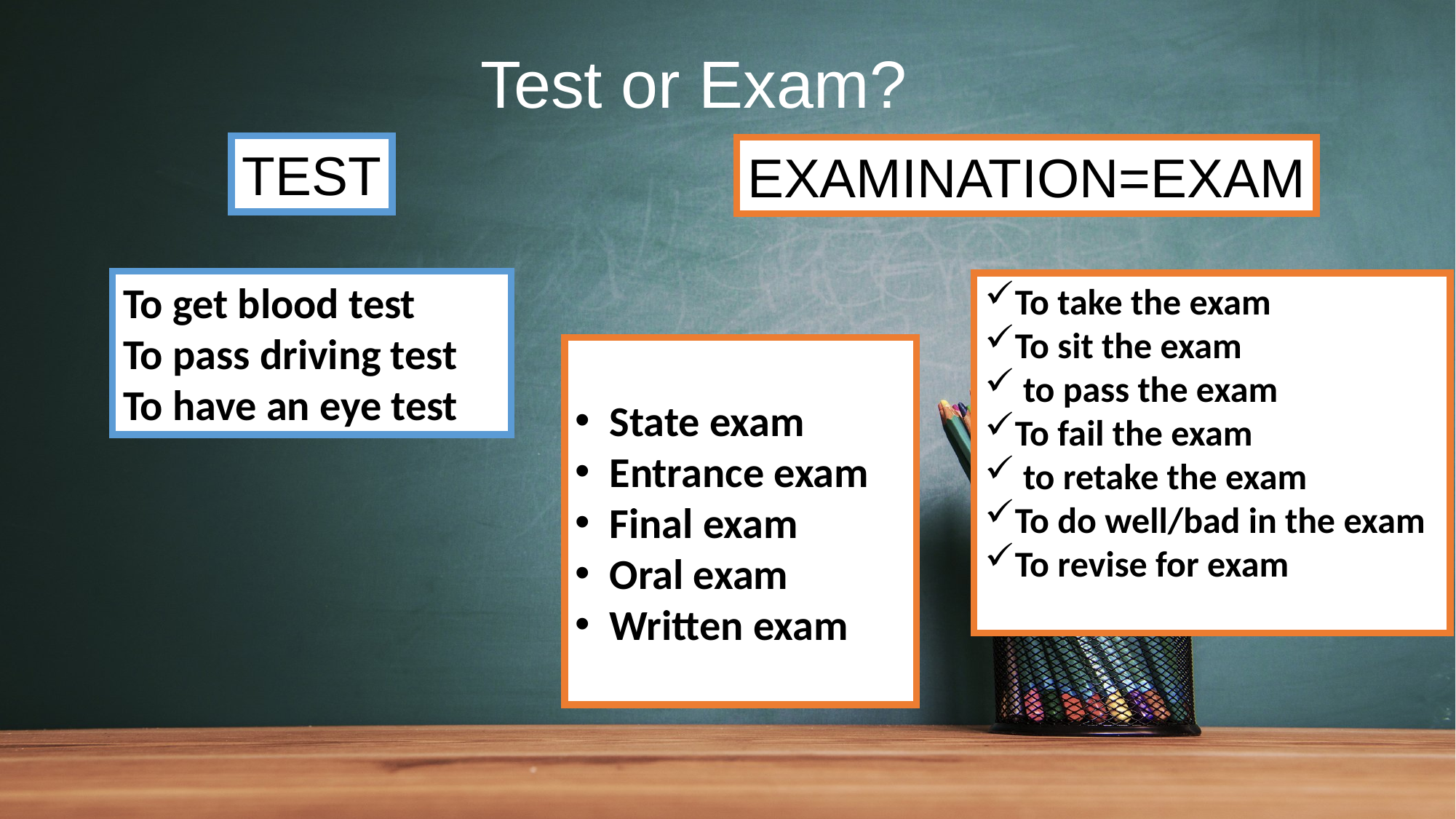

# Test or Exam?
TEST
EXAMINATION=EXAM
To get blood test
To pass driving test
To have an eye test
To take the exam
To sit the exam
 to pass the exam
To fail the exam
 to retake the exam
To do well/bad in the exam
To revise for exam

State exam
Entrance exam
Final exam
Oral exam
Written exam